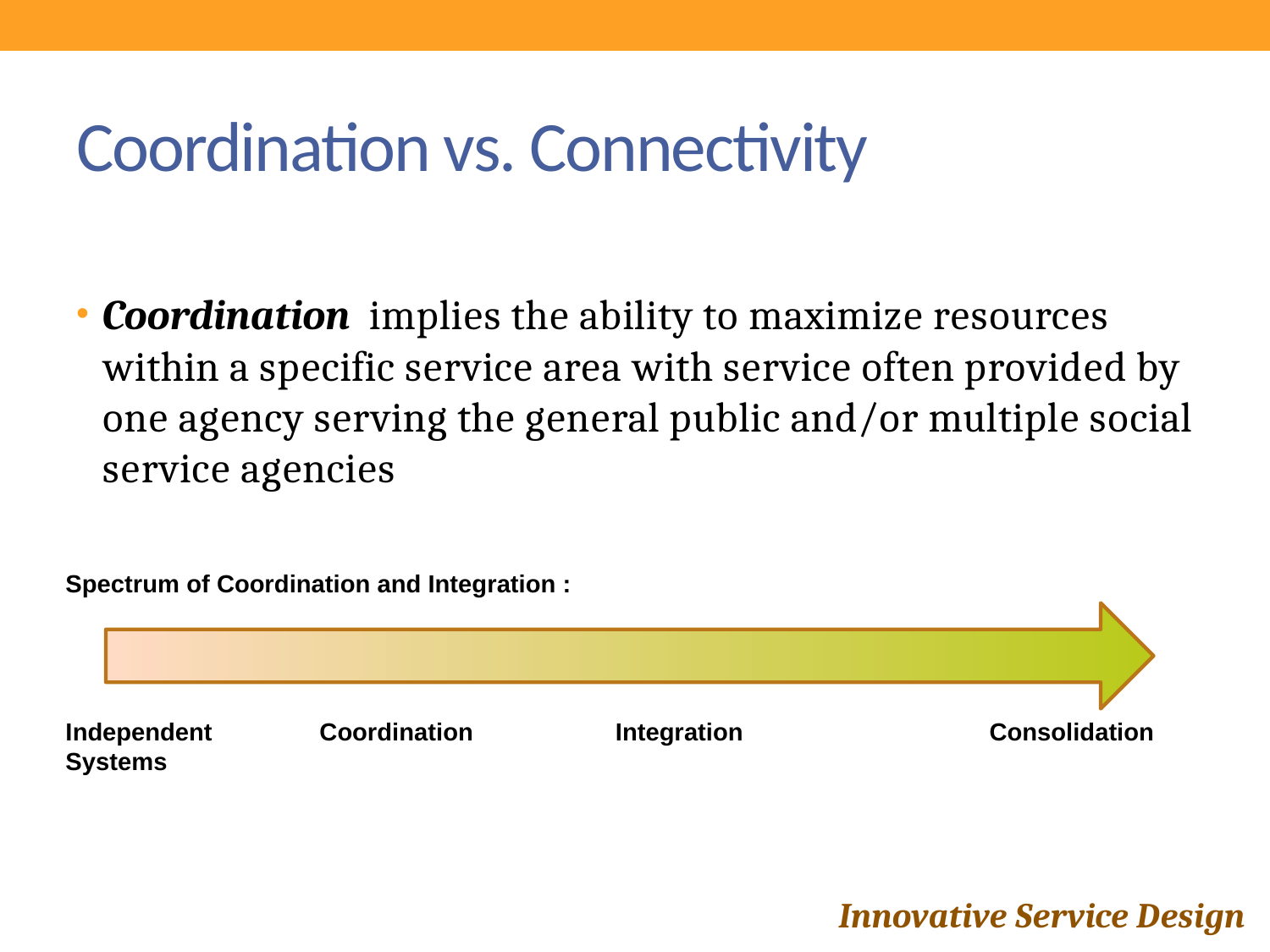

# Coordination vs. Connectivity

Coordination  implies the ability to maximize resources within a specific service area with service often provided by one agency serving the general public and/or multiple social service agencies
Spectrum of Coordination and Integration :

Independent	Coordination	      Integration	    	     Consolidation
Systems

Innovative Service Design